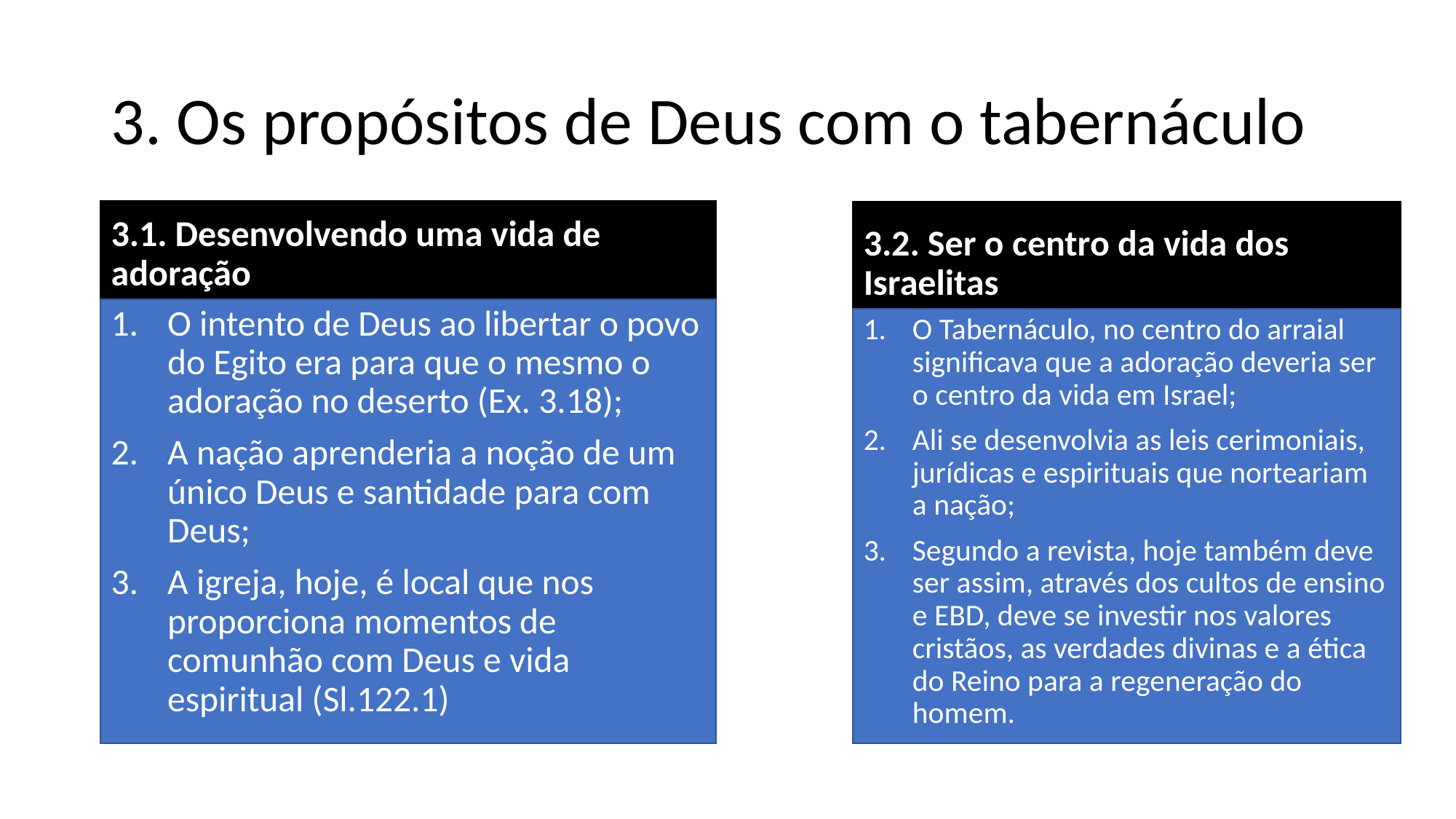

# 3. Os propósitos de Deus com o tabernáculo
3.1. Desenvolvendo uma vida de adoração
3.2. Ser o centro da vida dos  Israelitas
O intento de Deus ao libertar o povo do Egito era para que o mesmo o adoração no deserto (Ex. 3.18);
A nação aprenderia a noção de um único Deus e santidade para com Deus;
A igreja, hoje, é local que nos proporciona momentos de comunhão com Deus e vida espiritual (Sl.122.1)

O Tabernáculo, no centro do arraial significava que a adoração deveria ser o centro da vida em Israel;
Ali se desenvolvia as leis cerimoniais, jurídicas e espirituais que norteariam a nação;
Segundo a revista, hoje também deve ser assim, através dos cultos de ensino e EBD, deve se investir nos valores  cristãos, as verdades divinas e a ética do Reino para a regeneração do homem.